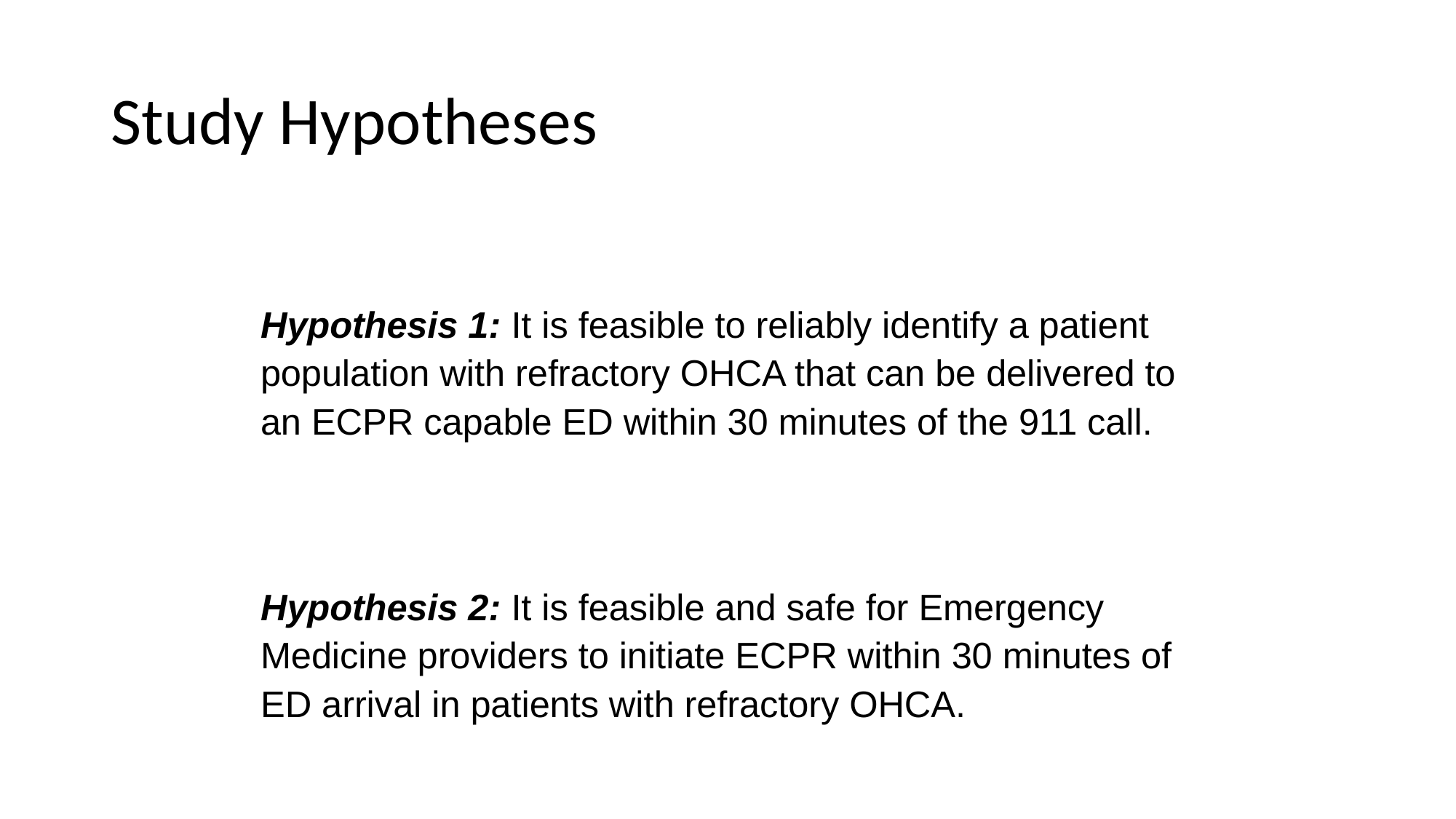

# Study Hypotheses
Hypothesis 1: It is feasible to reliably identify a patient population with refractory OHCA that can be delivered to an ECPR capable ED within 30 minutes of the 911 call.

Hypothesis 2: It is feasible and safe for Emergency Medicine providers to initiate ECPR within 30 minutes of ED arrival in patients with refractory OHCA.